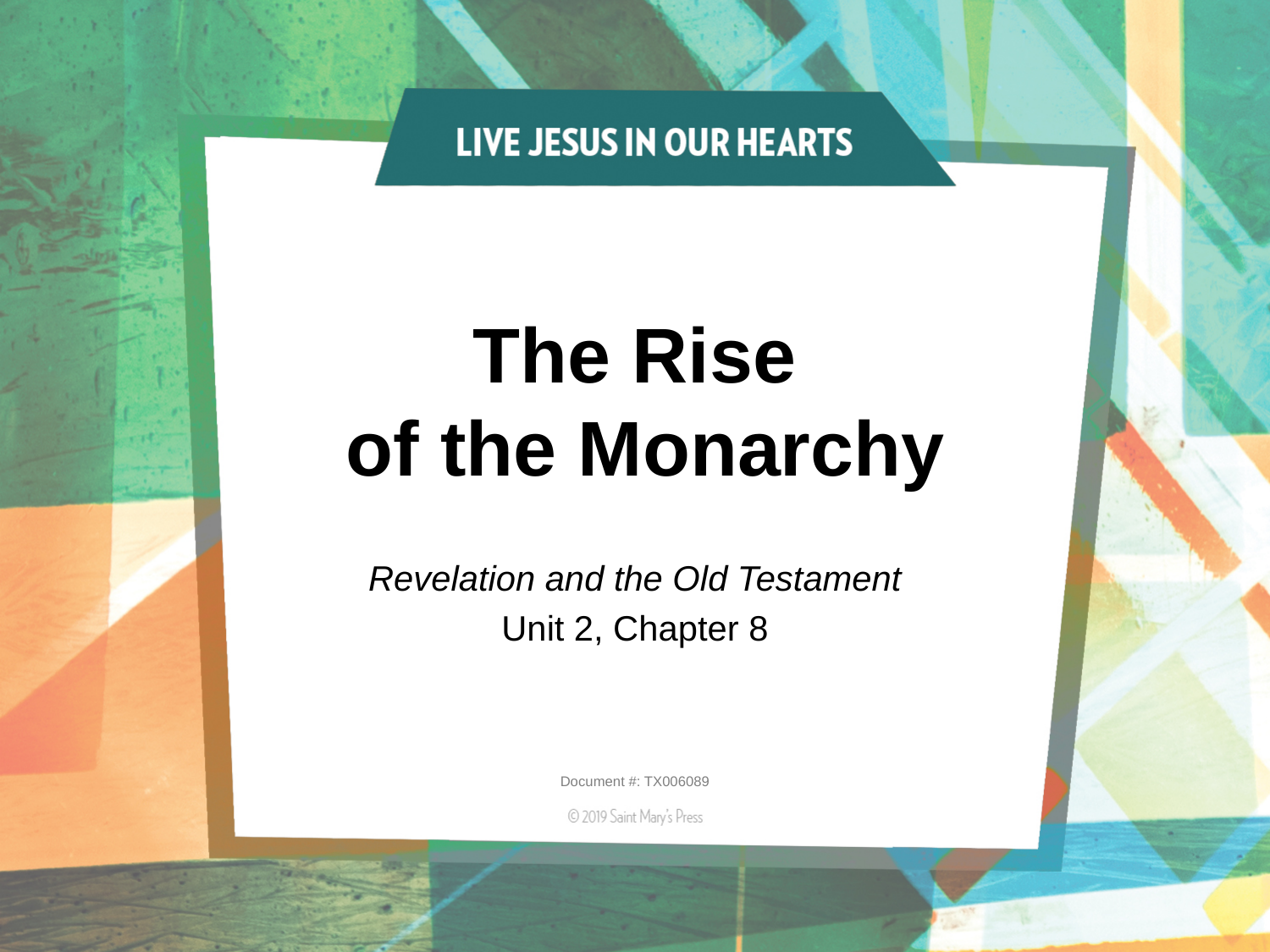

# The Rise of the Monarchy
Revelation and the Old Testament
Unit 2, Chapter 8
Document #: TX006089